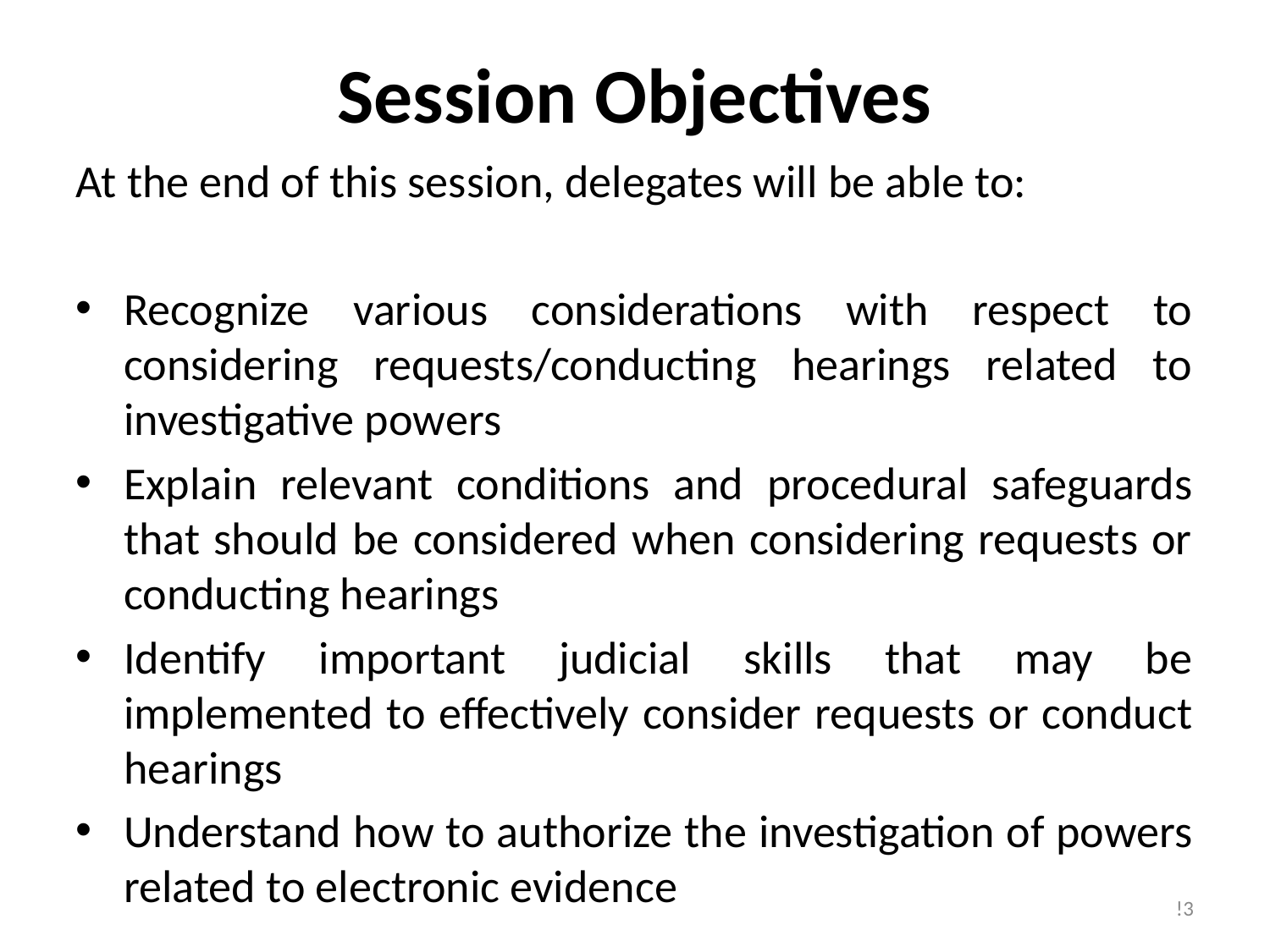

Session Objectives
At the end of this session, delegates will be able to:

Recognize various considerations with respect to considering requests/conducting hearings related to investigative powers
Explain relevant conditions and procedural safeguards that should be considered when considering requests or conducting hearings
Identify important judicial skills that may be implemented to effectively consider requests or conduct hearings
Understand how to authorize the investigation of powers related to electronic evidence

!3